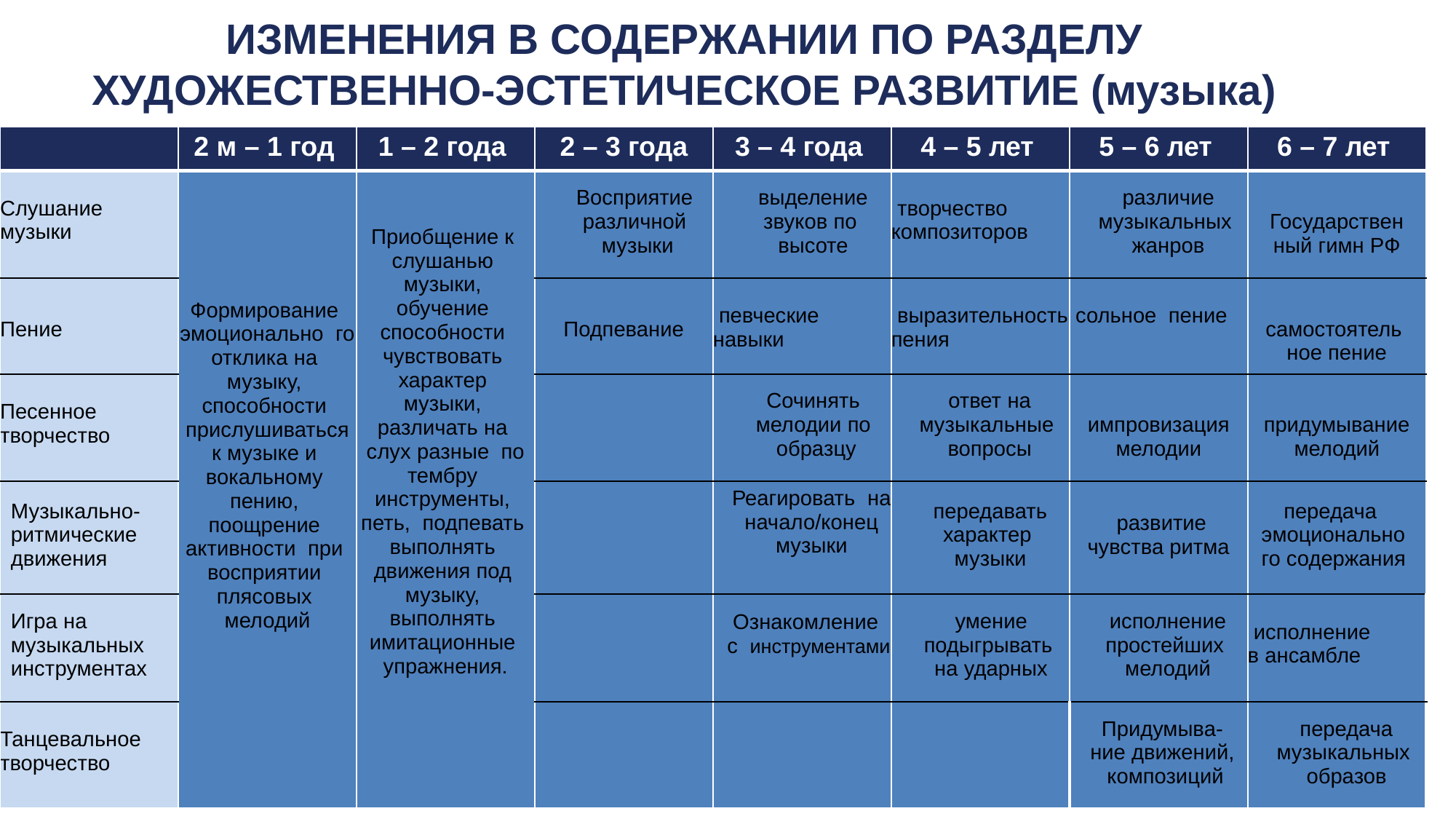

# ИЗМЕНЕНИЯ В СОДЕРЖАНИИ ПО РАЗДЕЛУ ХУДОЖЕСТВЕННО-ЭСТЕТИЧЕСКОЕ РАЗВИТИЕ (музыка)
|  | 2 м – 1 год | 1 – 2 года | 2 – 3 года | 3 – 4 года | 4 – 5 лет | 5 – 6 лет | 6 – 7 лет |
| --- | --- | --- | --- | --- | --- | --- | --- |
| Слушание музыки | Формирование эмоционально го отклика на музыку, способности прислушиваться к музыке и вокальному пению, поощрение активности при восприятии плясовых мелодий | Приобщение к слушанью музыки, обучение способности чувствовать характер музыки, различать на слух разные по тембру инструменты, петь, подпевать выполнять движения под музыку, выполнять имитационные упражнения. | Восприятие различной музыки | выделение звуков по высоте | творчество композиторов | различие музыкальных жанров | Государствен ный гимн РФ |
| Пение |  |  | Подпевание | певческие навыки | выразительность пения | сольное пение | самостоятель ное пение |
| Песенное творчество |  |  |  | Сочинять мелодии по образцу | ответ на музыкальные вопросы | импровизация мелодии | придумывание мелодий |
| Музыкально- ритмические движения |  |  |  | Реагировать на начало/конец музыки | передавать характер музыки | развитие чувства ритма | передача эмоционально го содержания |
| Игра на музыкальных инструментах |  |  |  | Ознакомление с инструментами | умение подыгрывать на ударных | исполнение простейших мелодий | исполнение в ансамбле |
| Танцевальное творчество |  |  |  |  |  | Придумыва- ние движений, композиций | передача музыкальных образов |